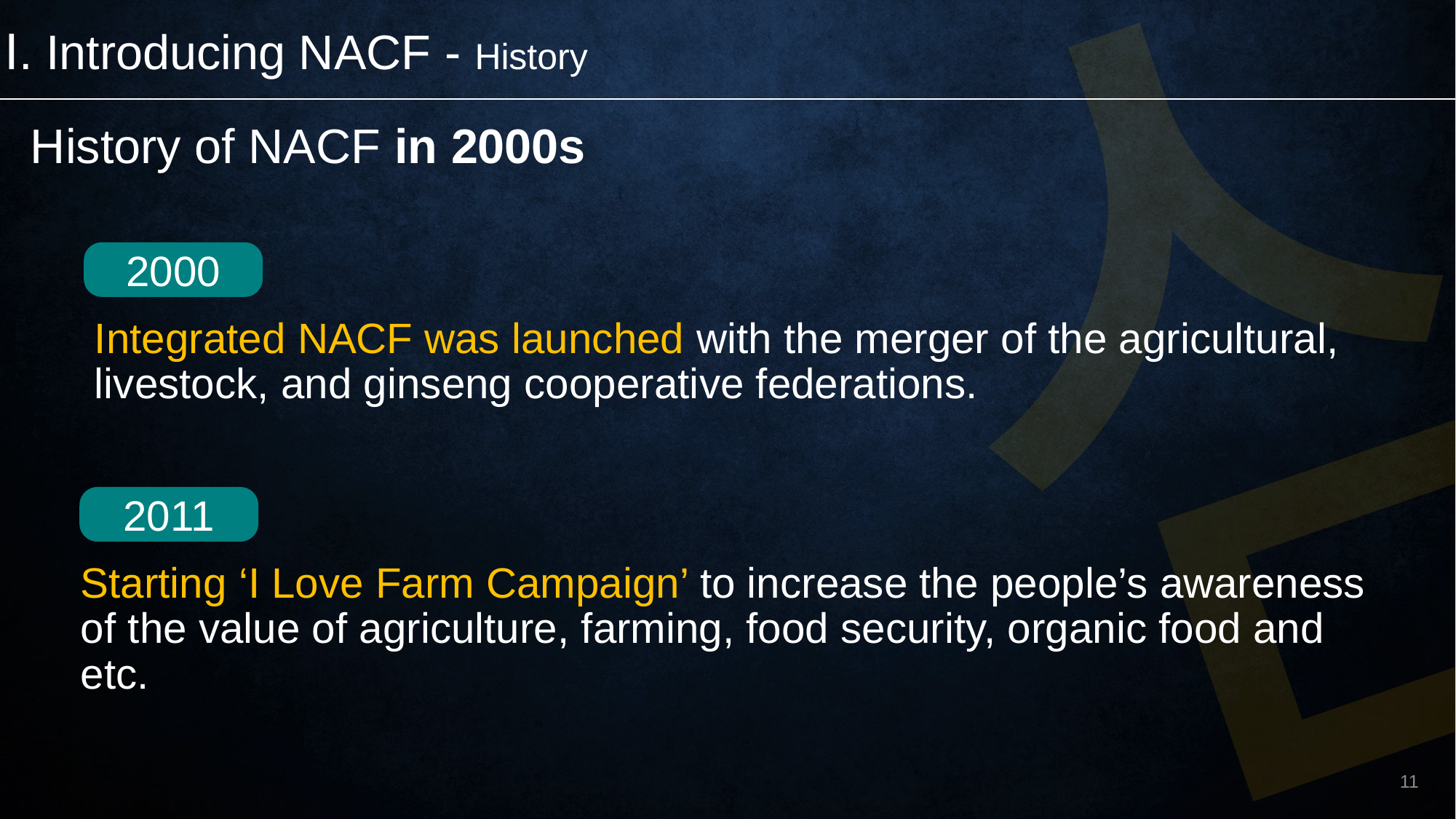

Ⅰ. Introducing NACF - History
History of NACF in 2000s
2000
Integrated NACF was launched with the merger of the agricultural, livestock, and ginseng cooperative federations.
2011
Starting ‘I Love Farm Campaign’ to increase the people’s awareness
of the value of agriculture, farming, food security, organic food and etc.
11